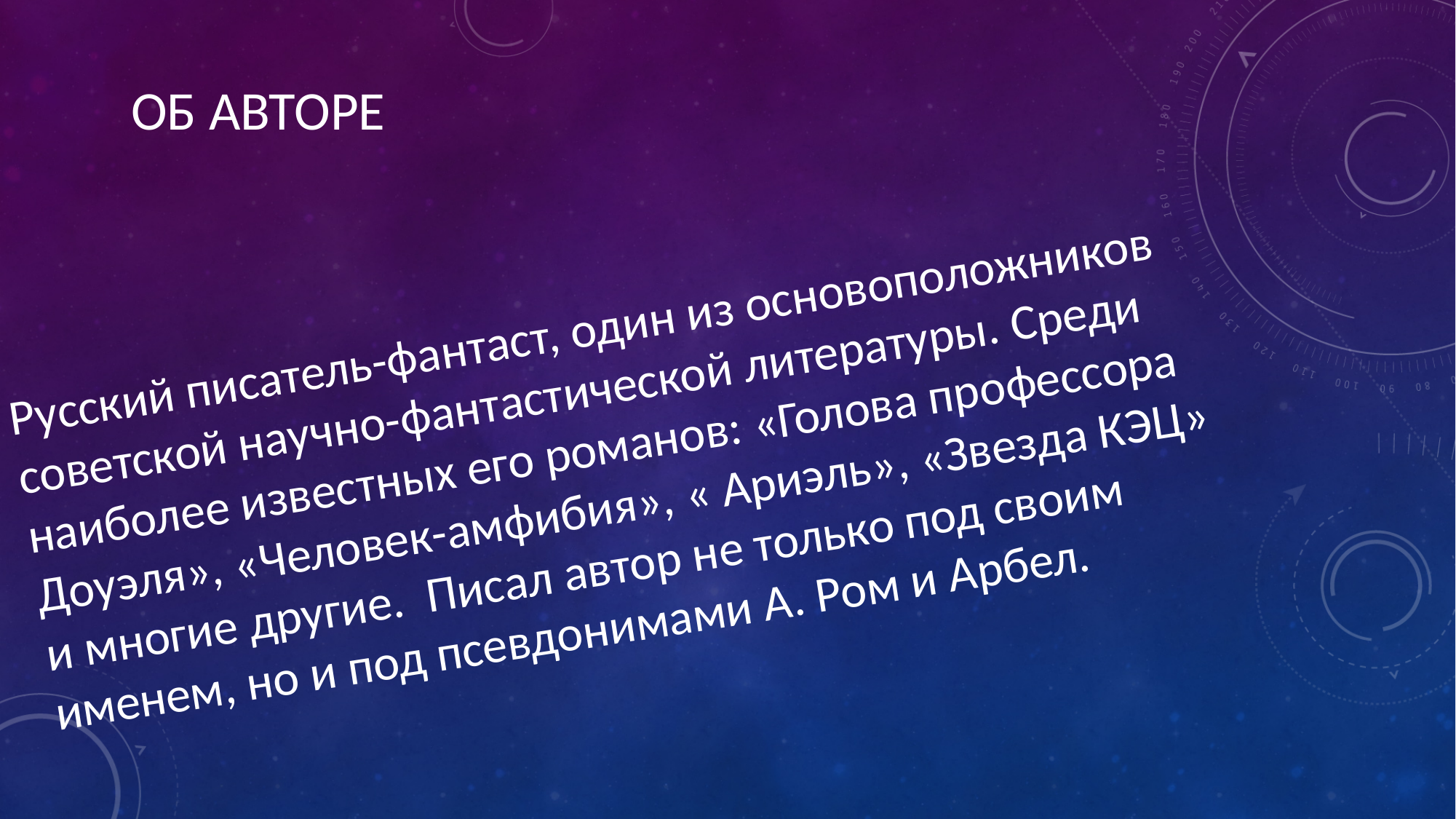

# Об авторе
Русский писатель-фантаст, один из основоположников советской научно-фантастической литературы. Среди наиболее известных его романов: «Голова профессора Доуэля», «Человек-амфибия», « Ариэль», «Звезда КЭЦ» и многие другие.  Писал автор не только под своим именем, но и под псевдонимами А. Ром и Арбел.